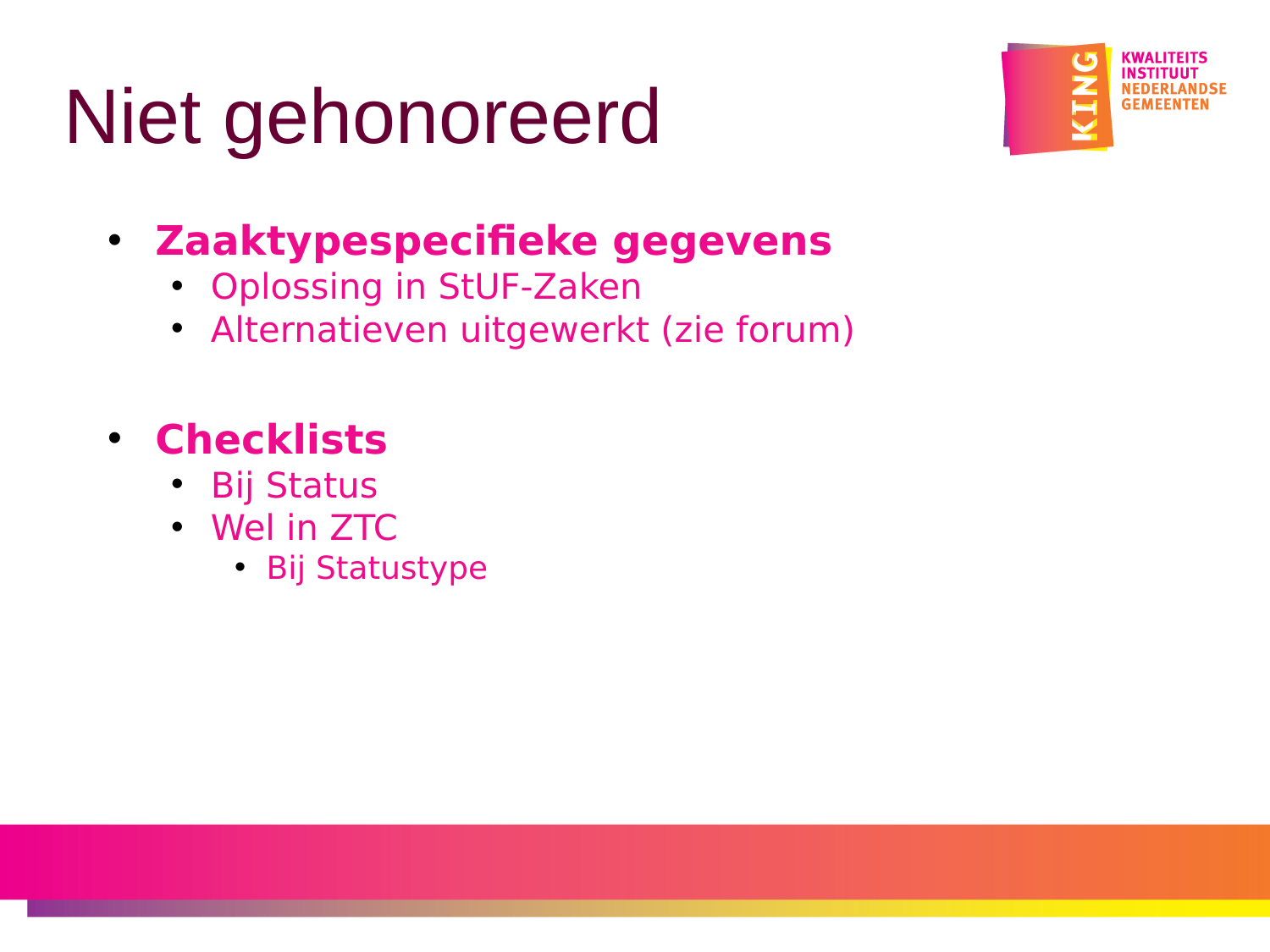

# Niet gehonoreerd
Zaaktypespecifieke gegevens
Oplossing in StUF-Zaken
Alternatieven uitgewerkt (zie forum)
Checklists
Bij Status
Wel in ZTC
Bij Statustype